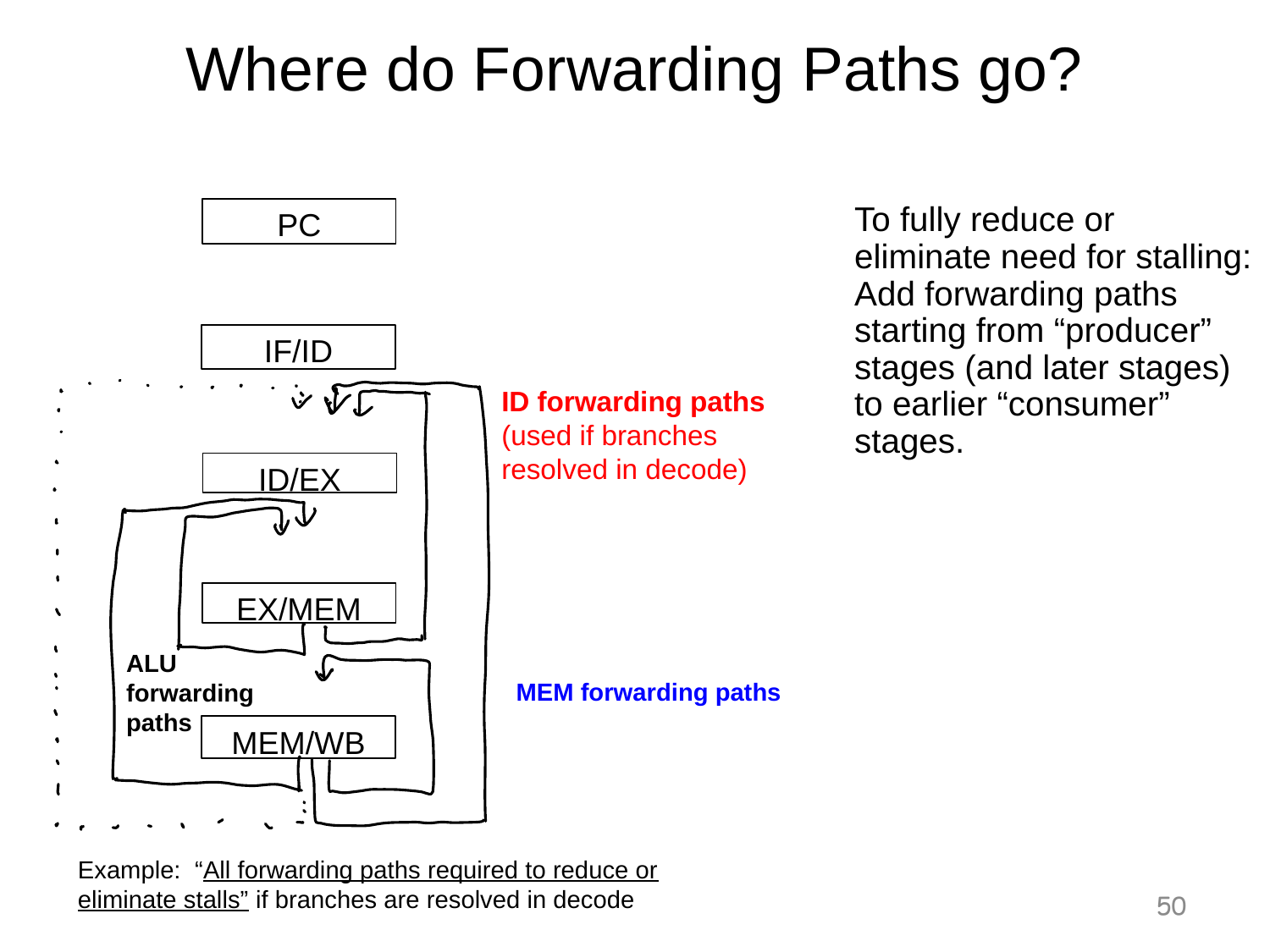

# Where do Forwarding Paths go?
	To fully reduce or eliminate need for stalling: Add forwarding paths starting from “producer” stages (and later stages) to earlier “consumer” stages.

PC
IF/ID
ID forwarding paths
(used if branches resolved in decode)

ID/EX

EX/MEM

ALU
forwarding
paths

MEM forwarding paths

MEM/WB

Example:  “All forwarding paths required to reduce or eliminate stalls” if branches are resolved in decode
50